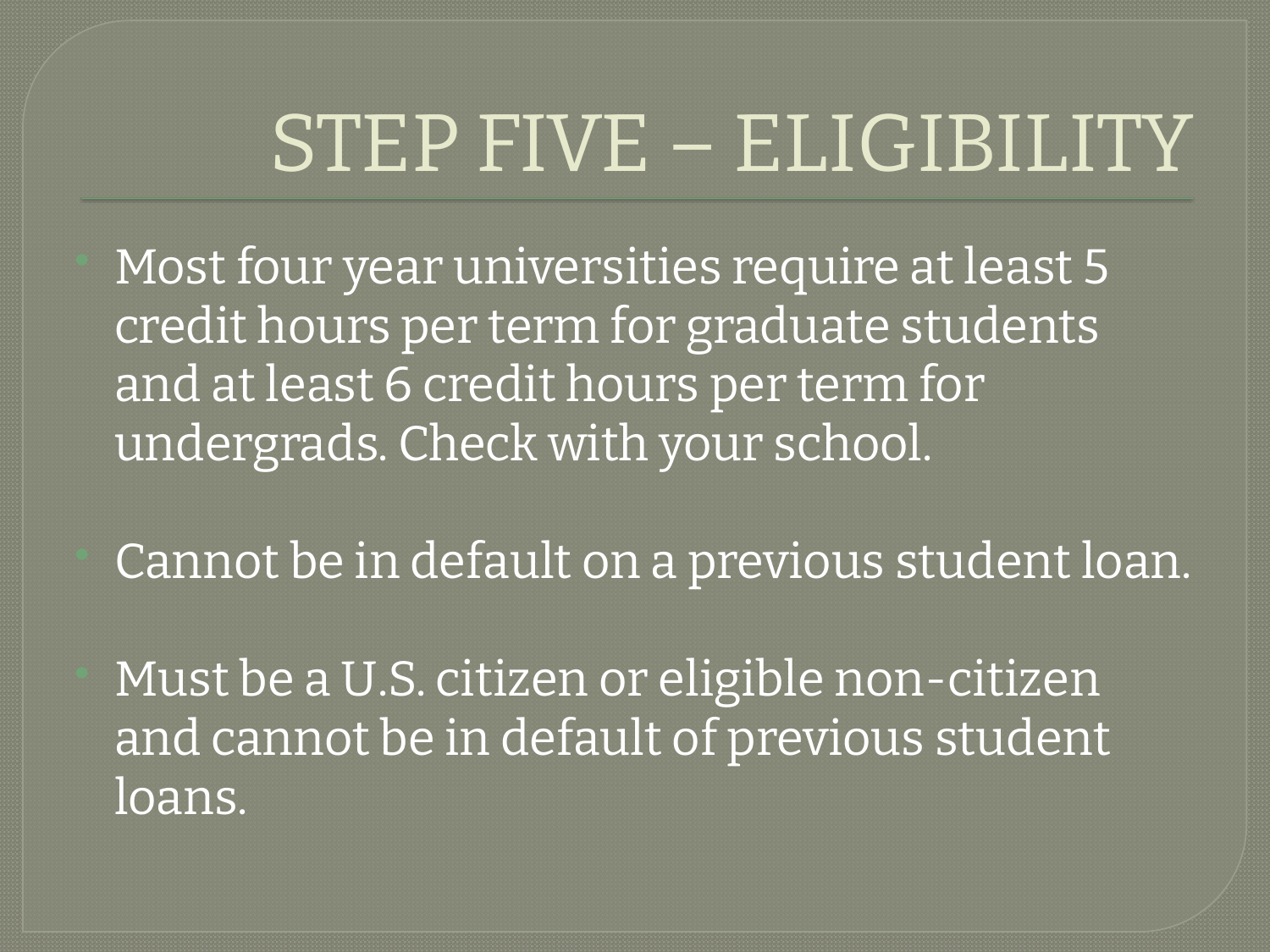

# STEP FIVE – ELIGIBILITY
Most four year universities require at least 5 credit hours per term for graduate students and at least 6 credit hours per term for undergrads. Check with your school.

Cannot be in default on a previous student loan.

Must be a U.S. citizen or eligible non-citizen and cannot be in default of previous student loans.